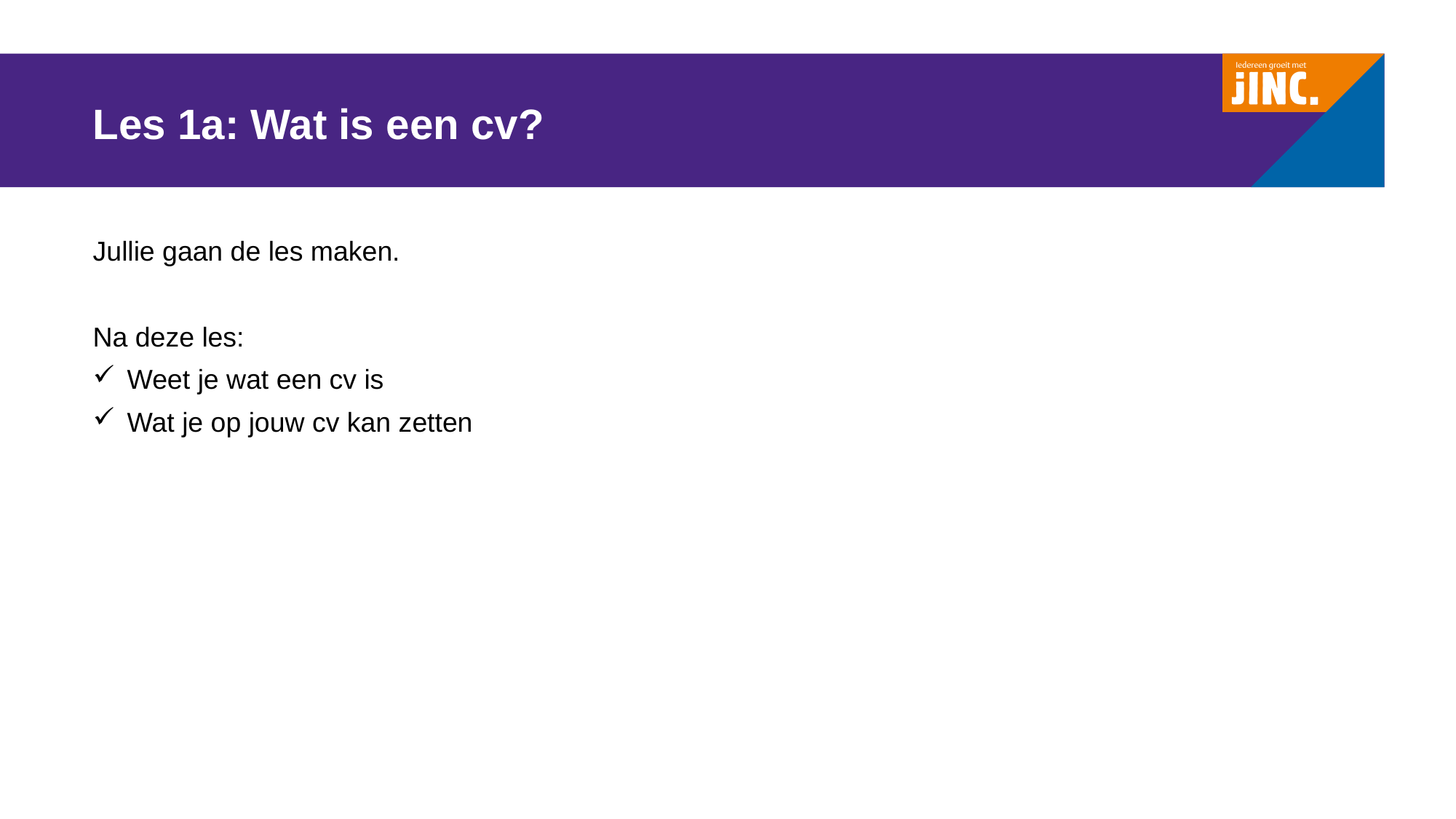

# Les 1a: Wat is een cv?
Jullie gaan de les maken.

Na deze les:
Weet je wat een cv is
Wat je op jouw cv kan zetten